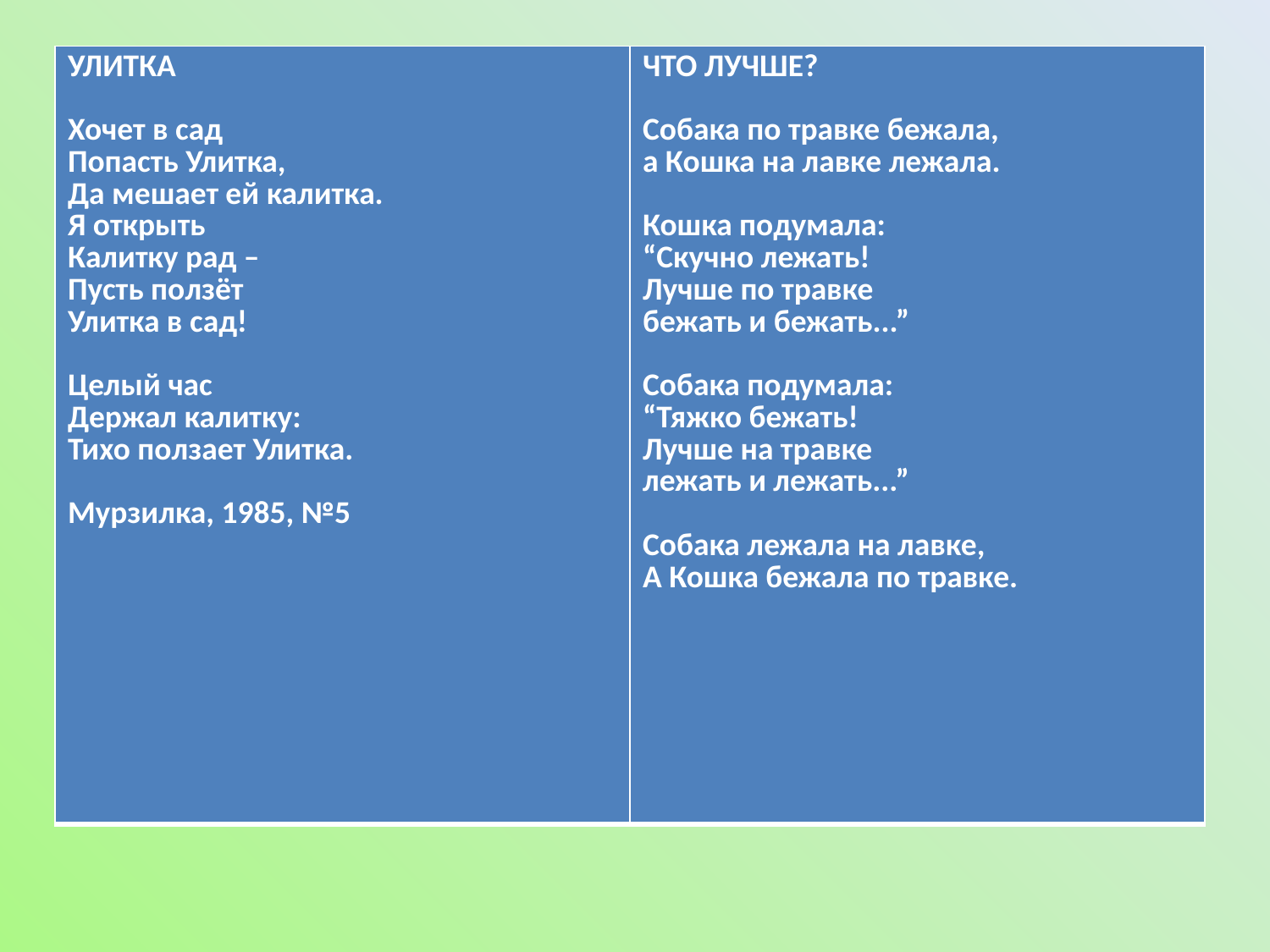

#
| УЛИТКА  Хочет в сад Попасть Улитка, Да мешает ей калитка. Я открыть Калитку рад – Пусть ползёт Улитка в сад!  Целый час Держал калитку: Тихо ползает Улитка.  Мурзилка, 1985, №5 | ЧТО ЛУЧШЕ?  Собака по травке бежала, а Кошка на лавке лежала.  Кошка подумала: “Скучно лежать! Лучше по травке бежать и бежать...”  Собака подумала: “Тяжко бежать! Лучше на травке лежать и лежать...”  Собака лежала на лавке, А Кошка бежала по травке. |
| --- | --- |